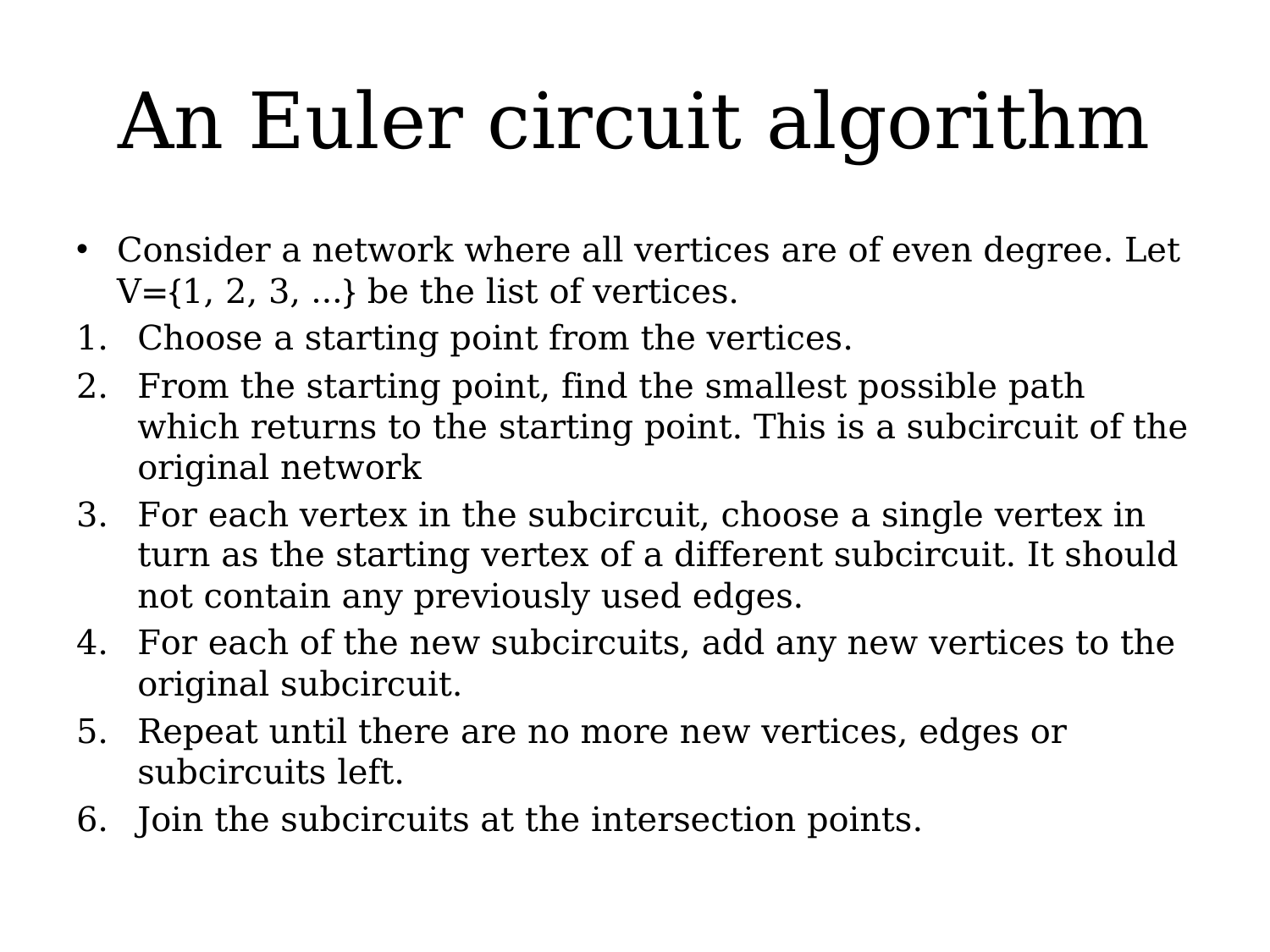

# An Euler circuit algorithm
Consider a network where all vertices are of even degree. Let V={1, 2, 3, …} be the list of vertices.
Choose a starting point from the vertices.
From the starting point, find the smallest possible path which returns to the starting point. This is a subcircuit of the original network
For each vertex in the subcircuit, choose a single vertex in turn as the starting vertex of a different subcircuit. It should not contain any previously used edges.
For each of the new subcircuits, add any new vertices to the original subcircuit.
Repeat until there are no more new vertices, edges or subcircuits left.
Join the subcircuits at the intersection points.